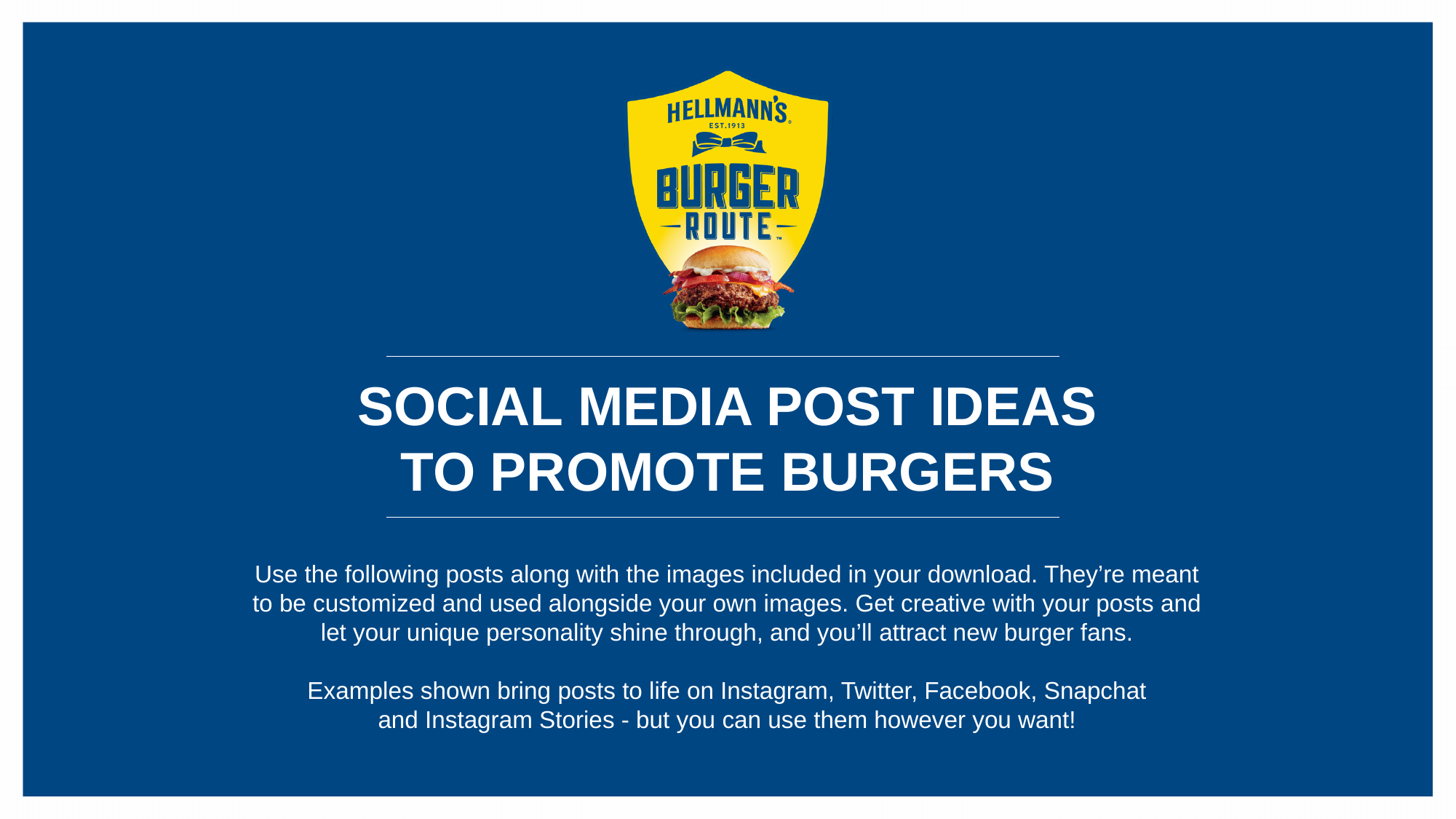

SOCIAL MEDIA POST IDEAS
TO PROMOTE BURGERS
Use the following posts along with the images included in your download. They’re meant
 to be customized and used alongside your own images. Get creative with your posts and
let your unique personality shine through, and you’ll attract new burger fans.

Examples shown bring posts to life on Instagram, Twitter, Facebook, Snapchat
and Instagram Stories - but you can use them however you want!